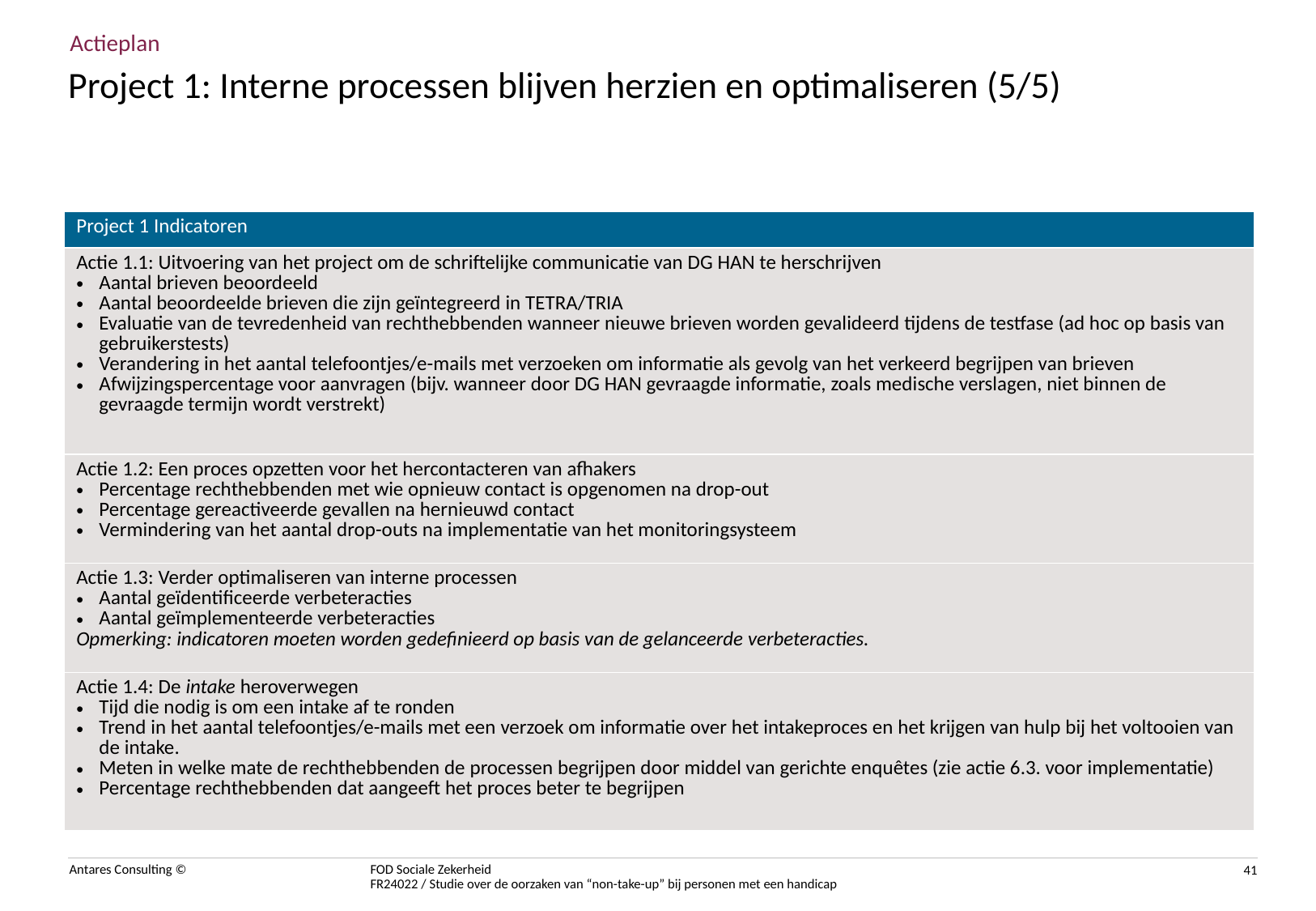

Actieplan
# Project 1: Interne processen blijven herzien en optimaliseren (5/5)
| Project 1 Indicatoren |
| --- |
| Actie 1.1: Uitvoering van het project om de schriftelijke communicatie van DG HAN te herschrijven Aantal brieven beoordeeld Aantal beoordeelde brieven die zijn geïntegreerd in TETRA/TRIA Evaluatie van de tevredenheid van rechthebbenden wanneer nieuwe brieven worden gevalideerd tijdens de testfase (ad hoc op basis van gebruikerstests) Verandering in het aantal telefoontjes/e-mails met verzoeken om informatie als gevolg van het verkeerd begrijpen van brieven Afwijzingspercentage voor aanvragen (bijv. wanneer door DG HAN gevraagde informatie, zoals medische verslagen, niet binnen de gevraagde termijn wordt verstrekt) |
| Actie 1.2: Een proces opzetten voor het hercontacteren van afhakers Percentage rechthebbenden met wie opnieuw contact is opgenomen na drop-out Percentage gereactiveerde gevallen na hernieuwd contact Vermindering van het aantal drop-outs na implementatie van het monitoringsysteem |
| Actie 1.3: Verder optimaliseren van interne processen Aantal geïdentificeerde verbeteracties Aantal geïmplementeerde verbeteracties Opmerking: indicatoren moeten worden gedefinieerd op basis van de gelanceerde verbeteracties. |
| Actie 1.4: De intake heroverwegen Tijd die nodig is om een intake af te ronden Trend in het aantal telefoontjes/e-mails met een verzoek om informatie over het intakeproces en het krijgen van hulp bij het voltooien van de intake. Meten in welke mate de rechthebbenden de processen begrijpen door middel van gerichte enquêtes (zie actie 6.3. voor implementatie) Percentage rechthebbenden dat aangeeft het proces beter te begrijpen |